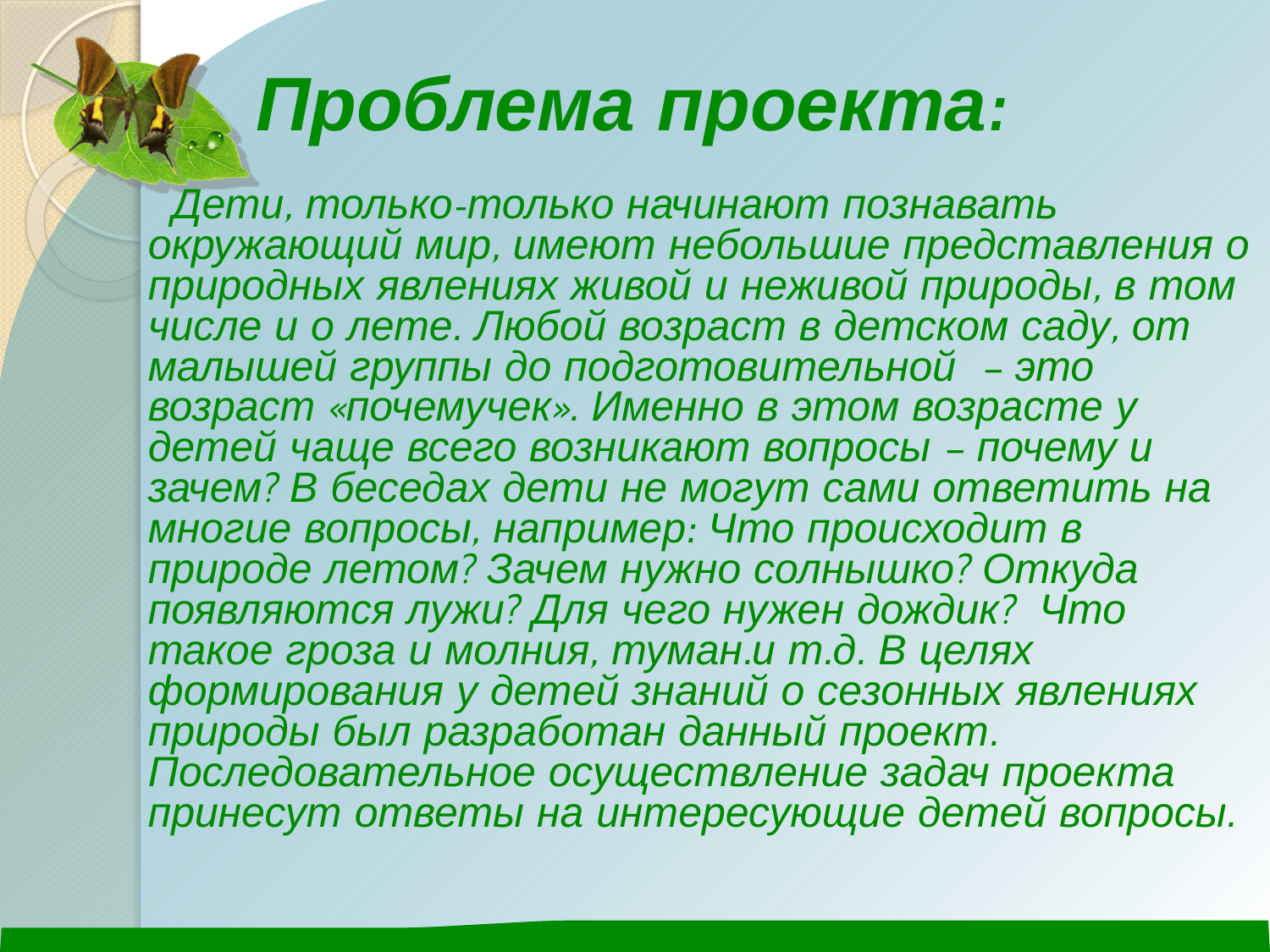

# Проблема проекта:
     Дети, только-только начинают познавать окружающий мир, имеют небольшие представления о природных явлениях живой и неживой природы, в том числе и о лете. Любой возраст в детском саду, от малышей группы до подготовительной  – это возраст «почемучек». Именно в этом возрасте у детей чаще всего возникают вопросы – почему и зачем? В беседах дети не могут сами ответить на многие вопросы, например: Что происходит в природе летом? Зачем нужно солнышко? Откуда появляются лужи? Для чего нужен дождик?  Что такое гроза и молния, туман.и т.д. В целях формирования у детей знаний о сезонных явлениях природы был разработан данный проект. Последовательное осуществление задач проекта принесут ответы на интересующие детей вопросы.